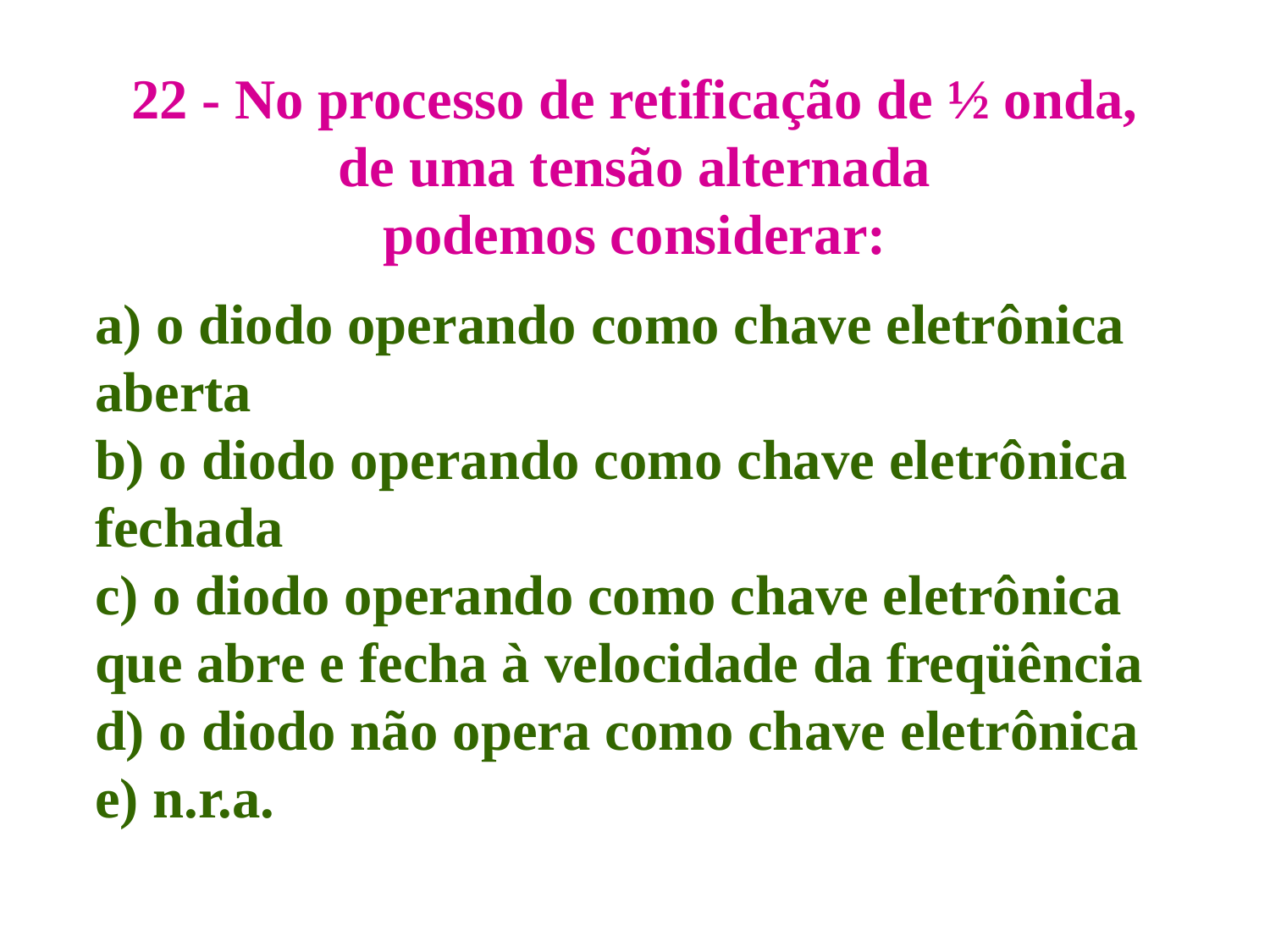

# 22 - No processo de retificação de ½ onda, de uma tensão alternada podemos considerar:
a) o diodo operando como chave eletrônica
aberta
b) o diodo operando como chave eletrônica
fechada
c) o diodo operando como chave eletrônica
que abre e fecha à velocidade da freqüência
d) o diodo não opera como chave eletrônica
e) n.r.a.